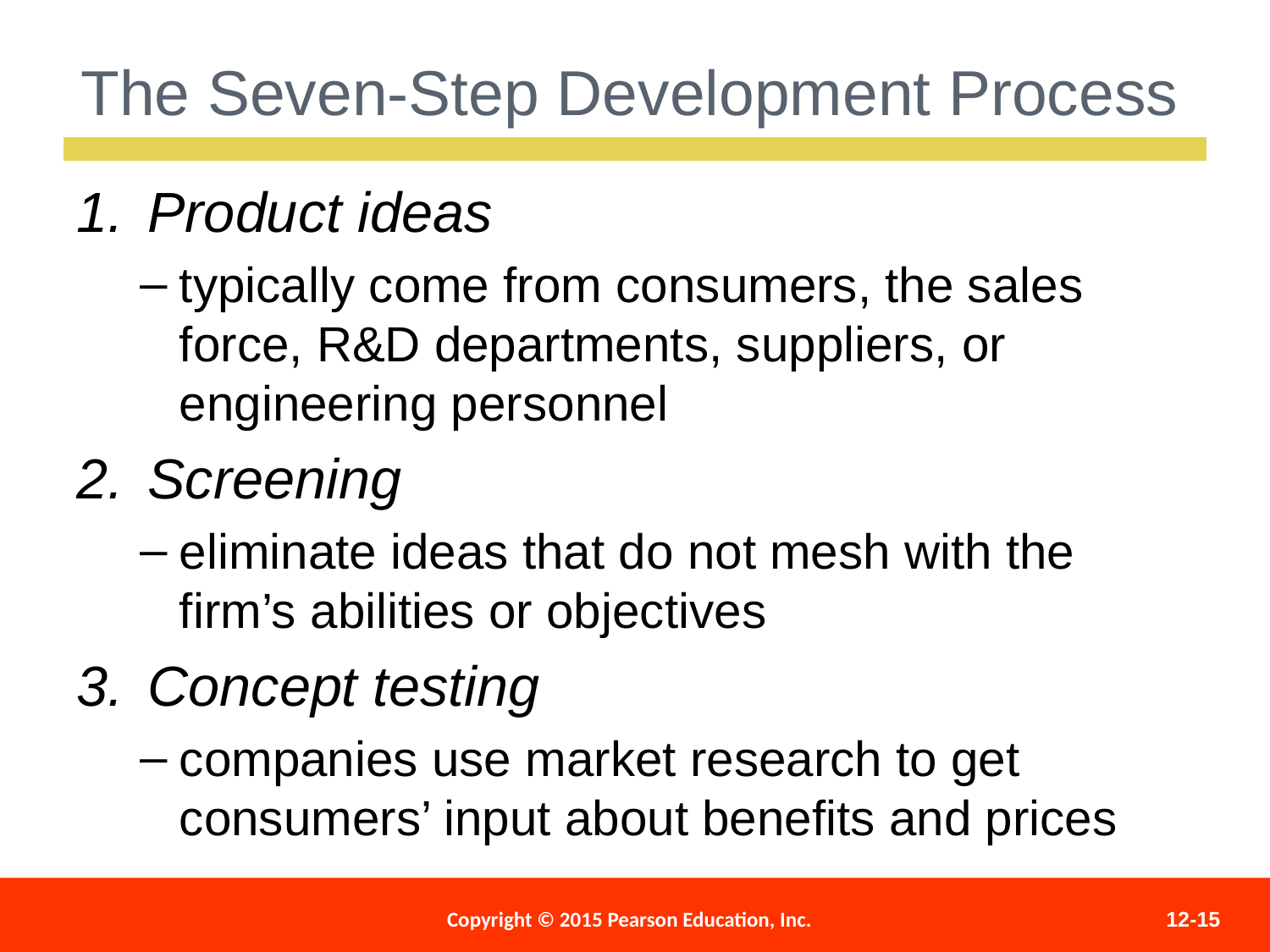

The Seven-Step Development Process
Product ideas
typically come from consumers, the sales force, R&D departments, suppliers, or engineering personnel
Screening
eliminate ideas that do not mesh with the firm’s abilities or objectives
Concept testing
companies use market research to get consumers’ input about benefits and prices